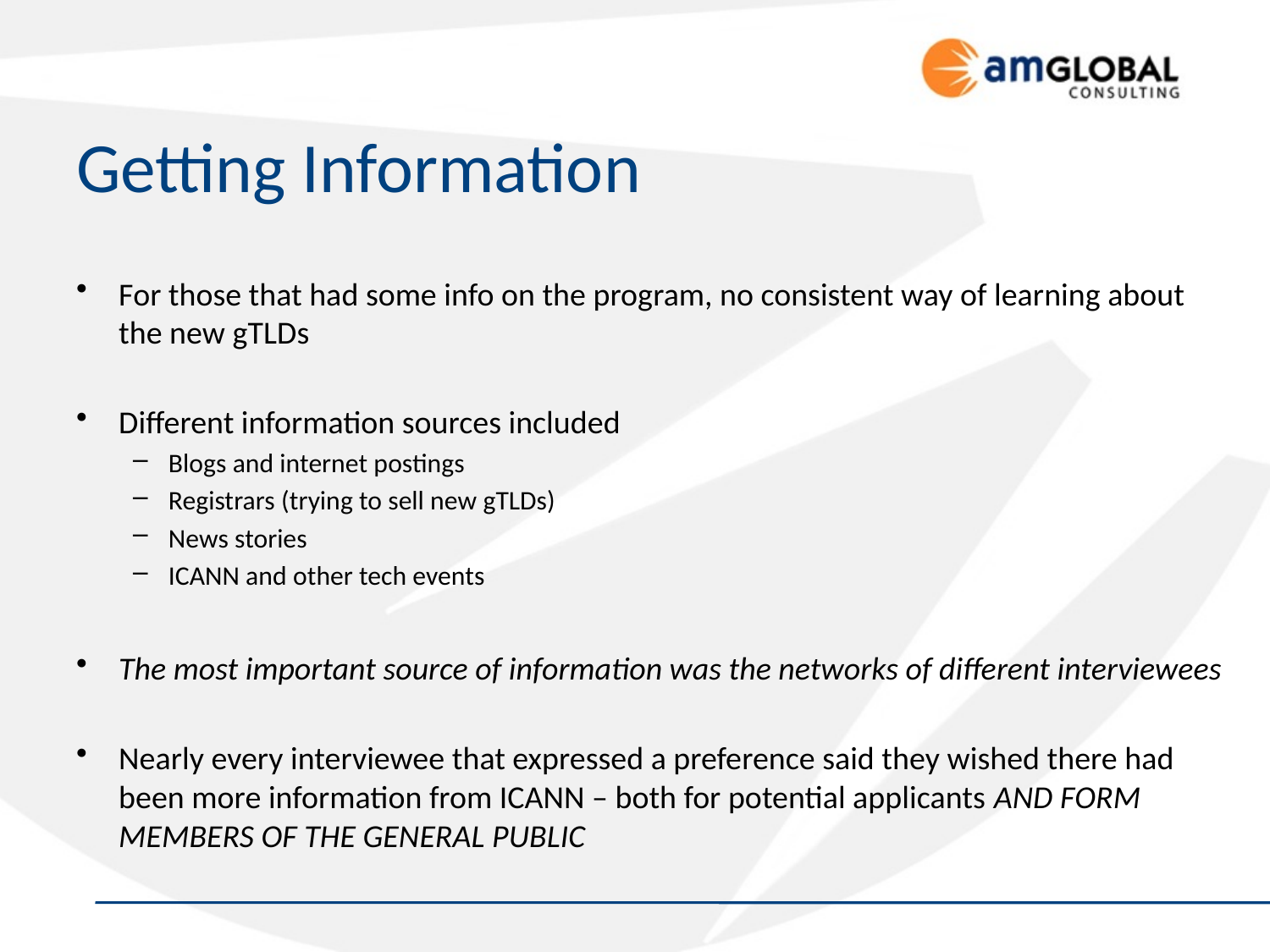

# Getting Information

For those that had some info on the program, no consistent way of learning about the new gTLDs

Different information sources included
Blogs and internet postings
Registrars (trying to sell new gTLDs)
News stories
ICANN and other tech events

The most important source of information was the networks of different interviewees

Nearly every interviewee that expressed a preference said they wished there had been more information from ICANN – both for potential applicants AND FORM MEMBERS OF THE GENERAL PUBLIC